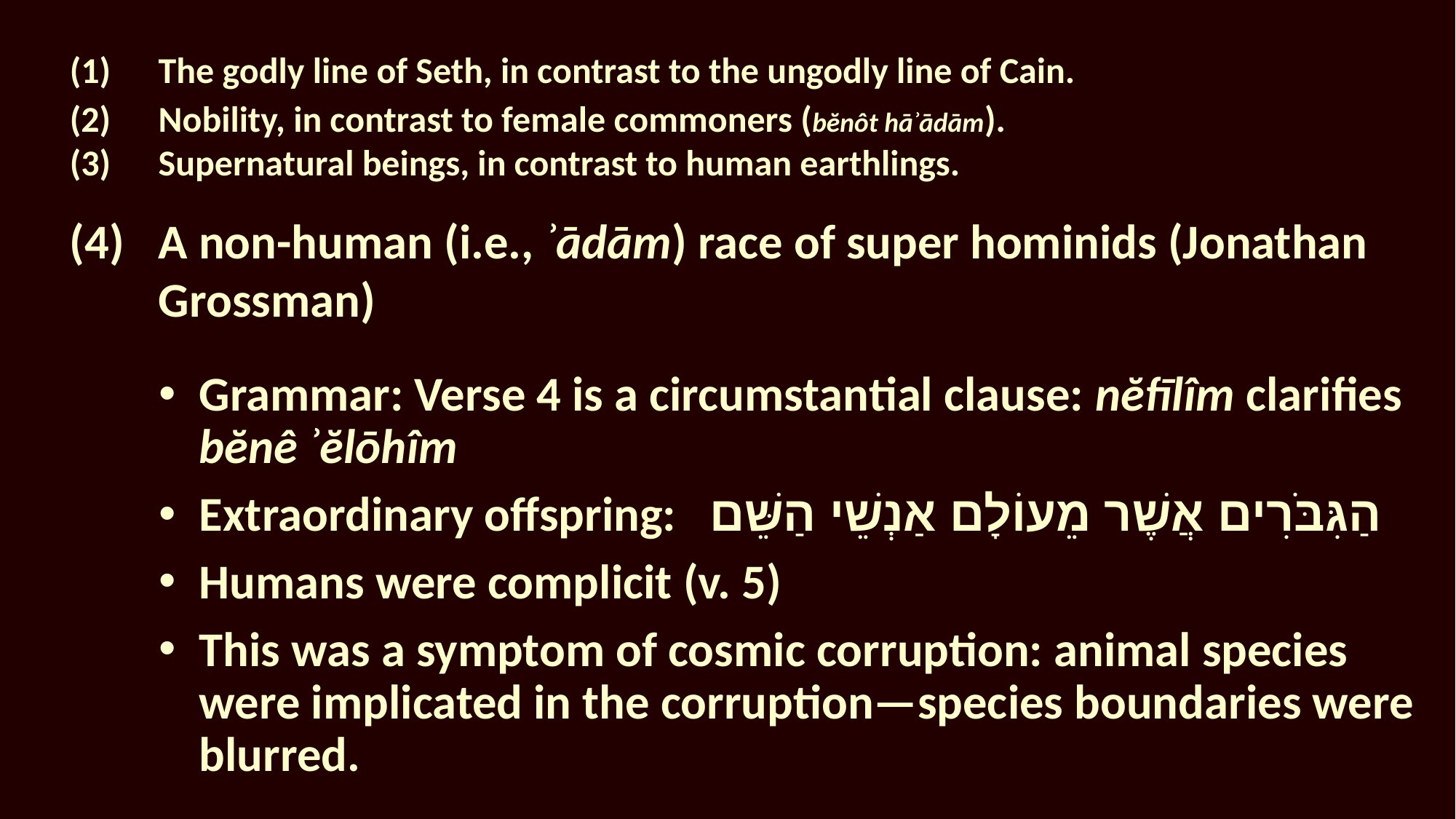

The godly line of Seth, in contrast to the ungodly line of Cain.
Nobility, in contrast to female commoners (bĕnôt hāʾādām).
Supernatural beings, in contrast to human earthlings.
A non-human (i.e., ʾādām) race of super hominids (Jonathan Grossman)
Grammar: Verse 4 is a circumstantial clause: nĕfīlîm clarifies bĕnê ʾĕlōhîm
Extraordinary offspring: ‎  הַגִּבֹּרִים אֲשֶׁר מֵעוֹלָם אַנְשֵׁי הַשֵּׁם
Humans were complicit (v. 5)
This was a symptom of cosmic corruption: animal species were implicated in the corruption—species boundaries were blurred.